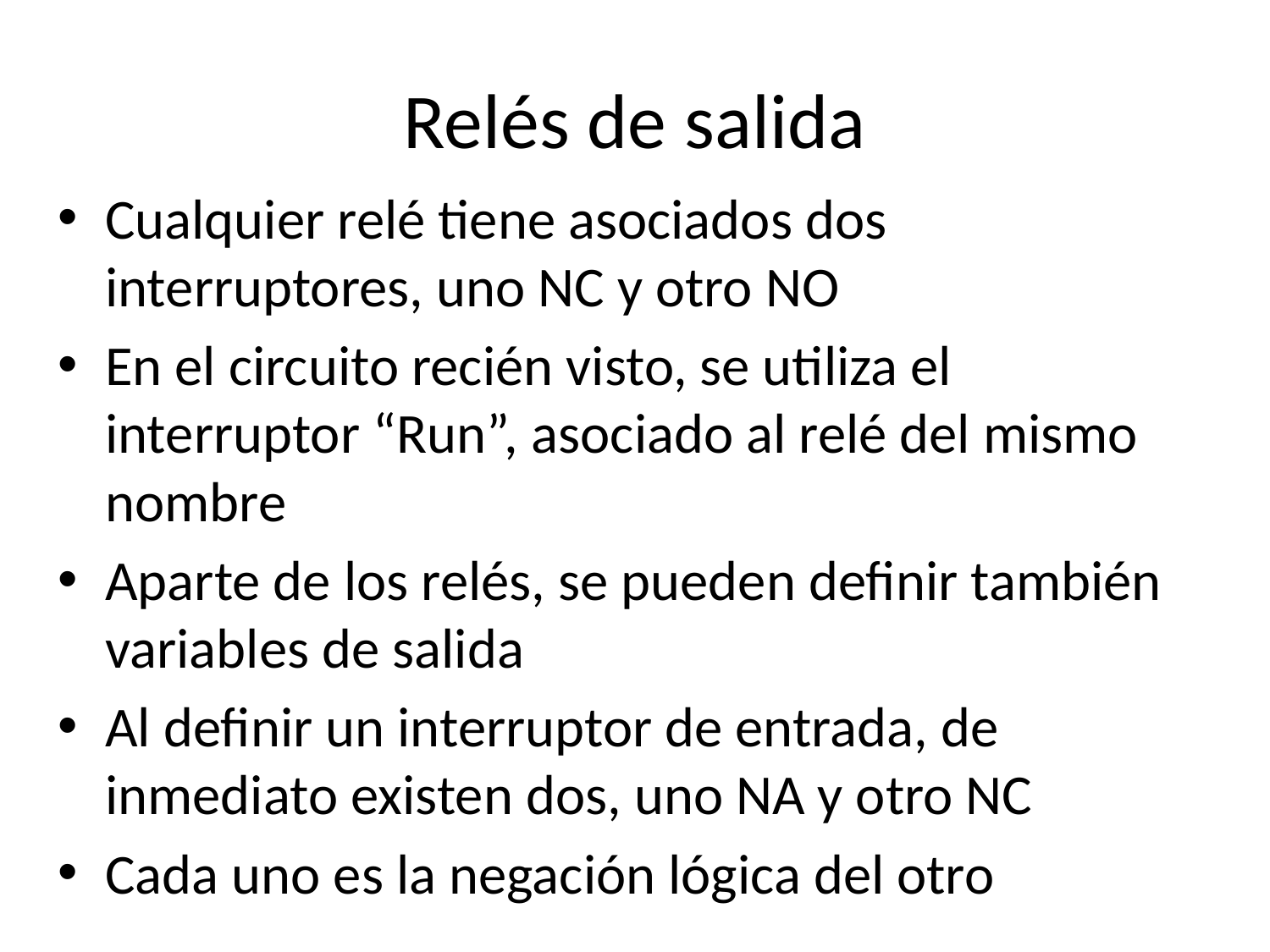

# Relés de salida
Cualquier relé tiene asociados dos interruptores, uno NC y otro NO
En el circuito recién visto, se utiliza el interruptor “Run”, asociado al relé del mismo nombre
Aparte de los relés, se pueden definir también variables de salida
Al definir un interruptor de entrada, de inmediato existen dos, uno NA y otro NC
Cada uno es la negación lógica del otro